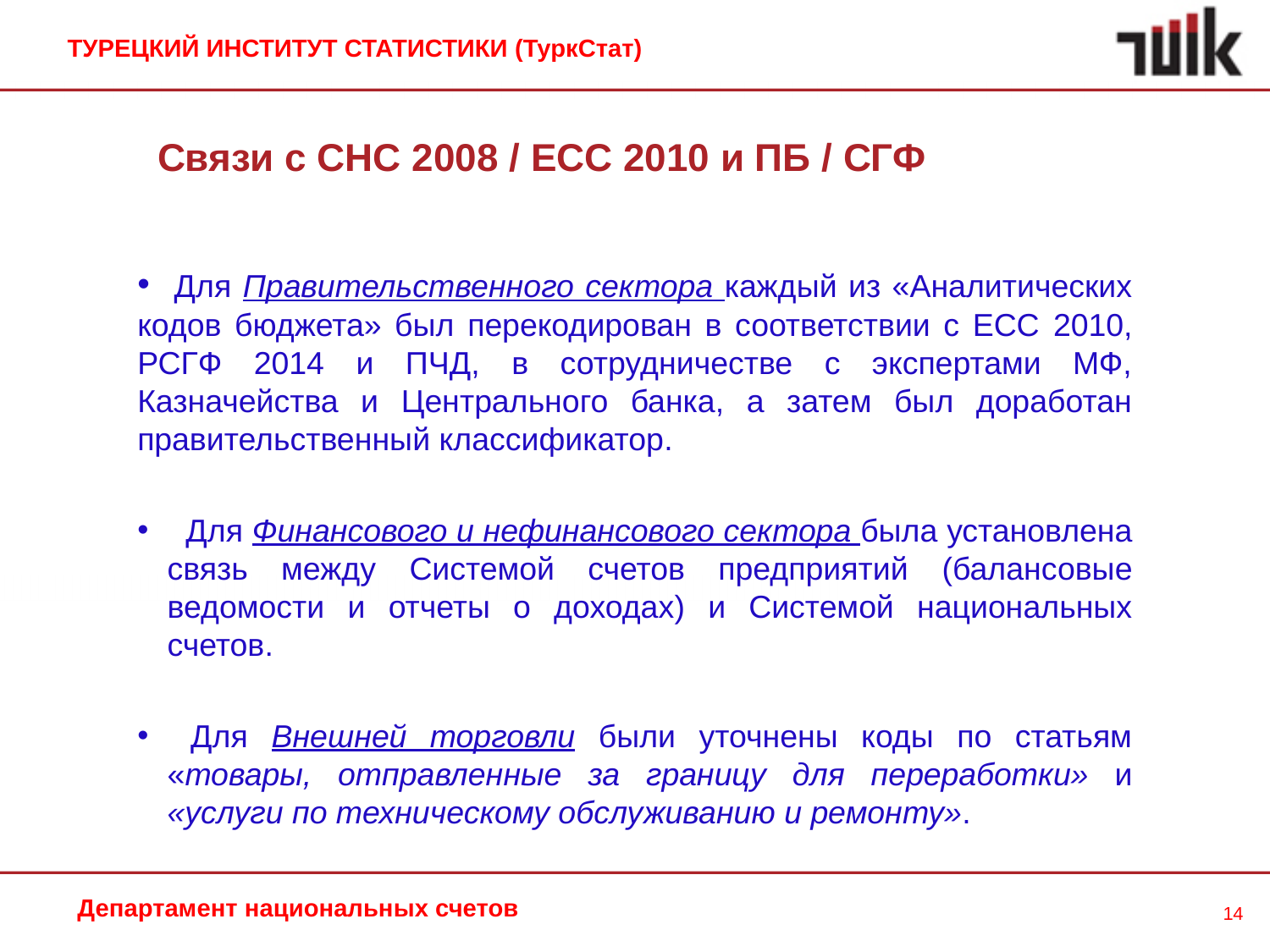

ТУРЕЦКИЙ ИНСТИТУТ СТАТИСТИКИ (ТуркСтат)
Связи с СНС 2008 / ЕСС 2010 и ПБ / СГФ

  Для Правительственного сектора каждый из «Аналитических кодов бюджета» был перекодирован в соответствии с ЕСС 2010, РСГФ 2014 и ПЧД, в сотрудничестве с экспертами МФ, Казначейства и Центрального банка, а затем был доработан правительственный классификатор.

  Для Финансового и нефинансового сектора была установлена связь между Системой счетов предприятий (балансовые ведомости и отчеты о доходах) и Системой национальных счетов.

 Для Внешней торговли были уточнены коды по статьям «товары, отправленные за границу для переработки» и «услуги по техническому обслуживанию и ремонту».
Департамент национальных счетов
14